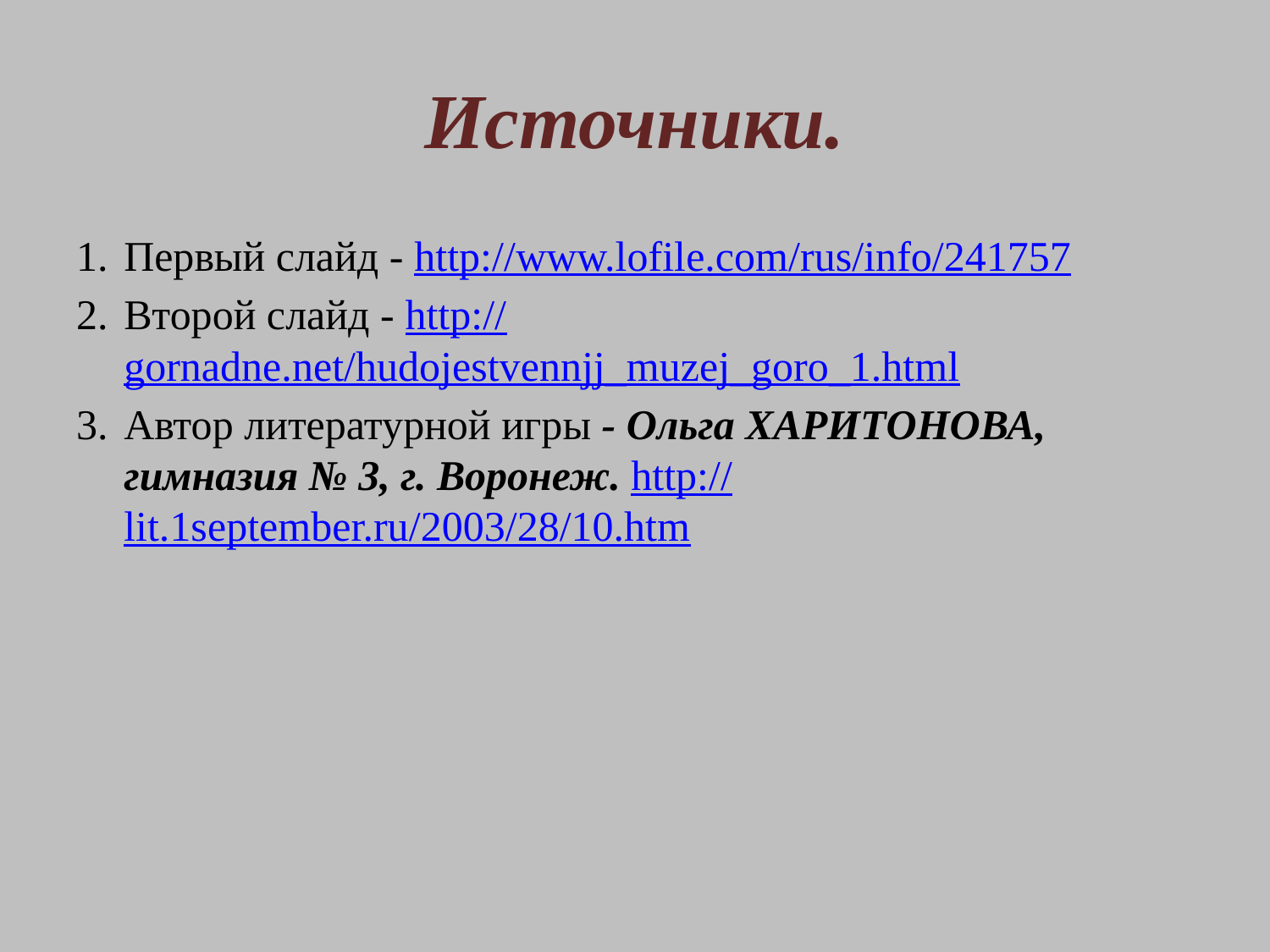

# Источники.
Первый слайд - http://www.lofile.com/rus/info/241757
Второй слайд - http://gornadne.net/hudojestvennjj_muzej_goro_1.html
Автор литературной игры - Ольга ХАРИТОНОВА, гимназия № 3, г. Воронеж. http://lit.1september.ru/2003/28/10.htm